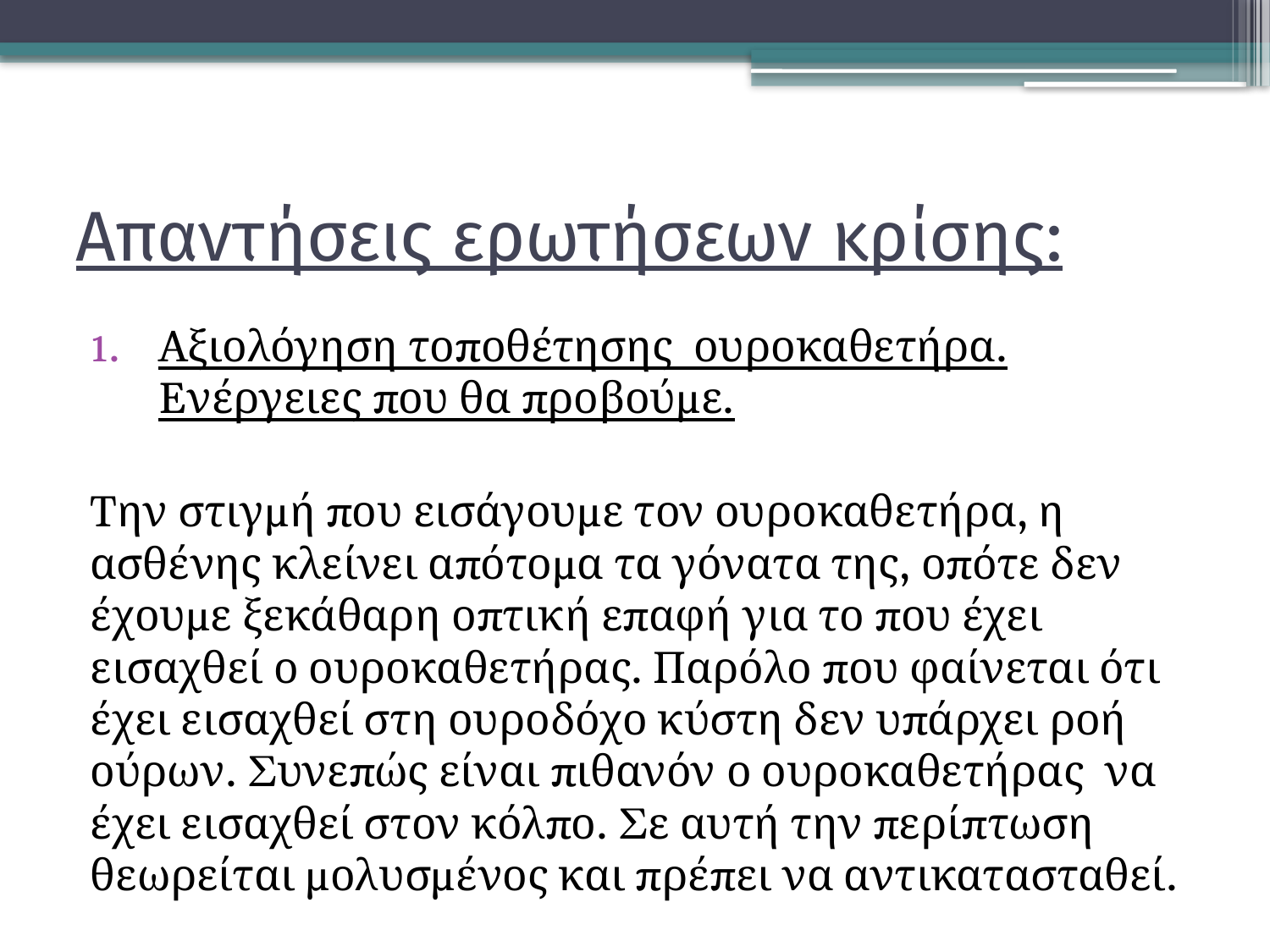

# Απαντήσεις ερωτήσεων κρίσης:
Αξιολόγηση τοποθέτησης  ουροκαθετήρα. Ενέργειες που θα προβούμε.

Την στιγμή που εισάγουμε τον ουροκαθετήρα, η ασθένης κλείνει απότομα τα γόνατα της, οπότε δεν έχουμε ξεκάθαρη οπτική επαφή για το που έχει εισαχθεί ο ουροκαθετήρας. Παρόλο που φαίνεται ότι έχει εισαχθεί στη ουροδόχο κύστη δεν υπάρχει ροή ούρων. Συνεπώς είναι πιθανόν ο ουροκαθετήρας  να έχει εισαχθεί στον κόλπο. Σε αυτή την περίπτωση θεωρείται μολυσμένος και πρέπει να αντικατασταθεί.